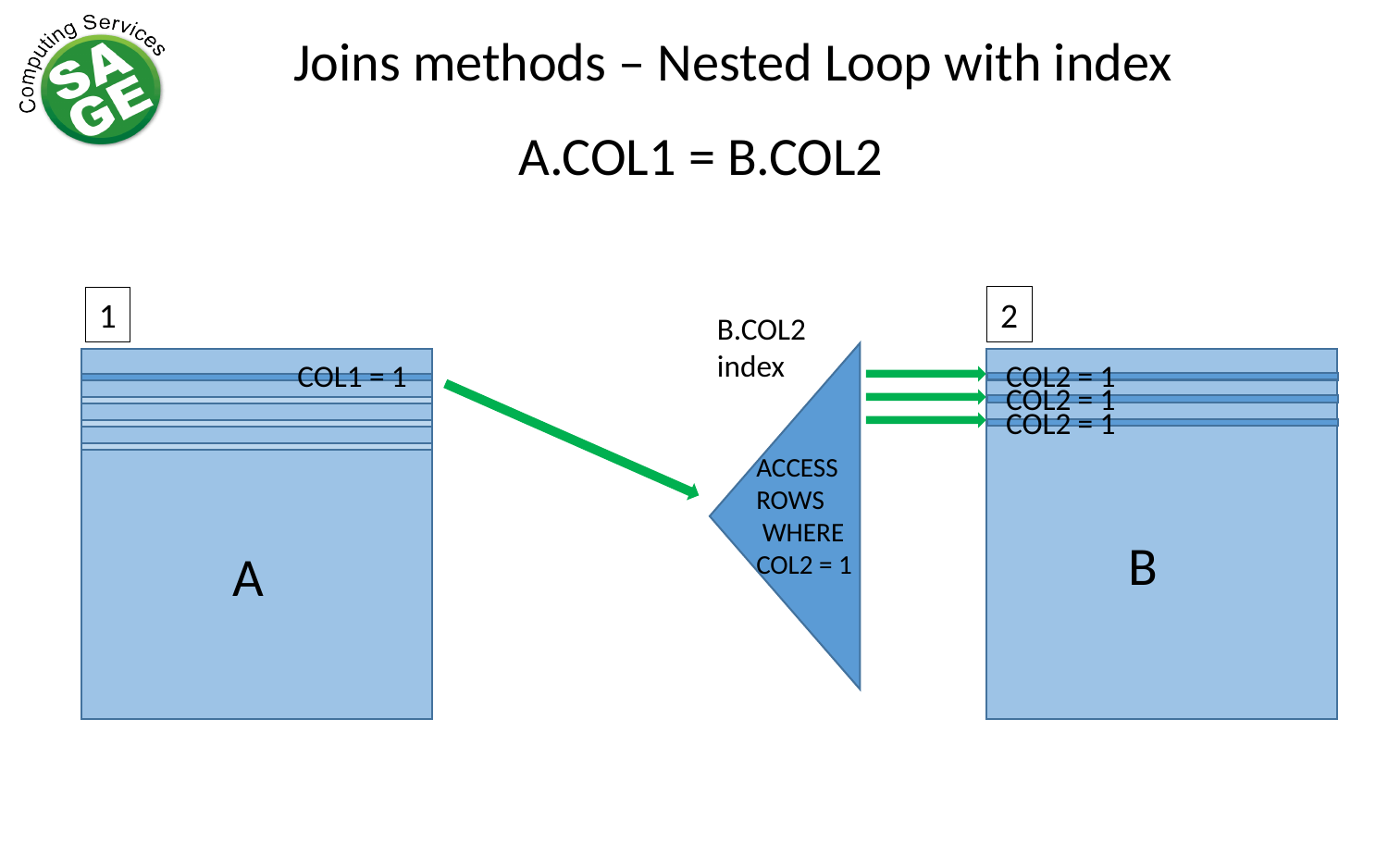

Joins methods – Nested Loop with index
A.COL1 = B.COL2
2
1
B.COL2
index

COL1 = 1
COL2 = 1

COL2 = 1

COL2 = 1

ACCESS
ROWS
 WHERE
COL2 = 1

B
A